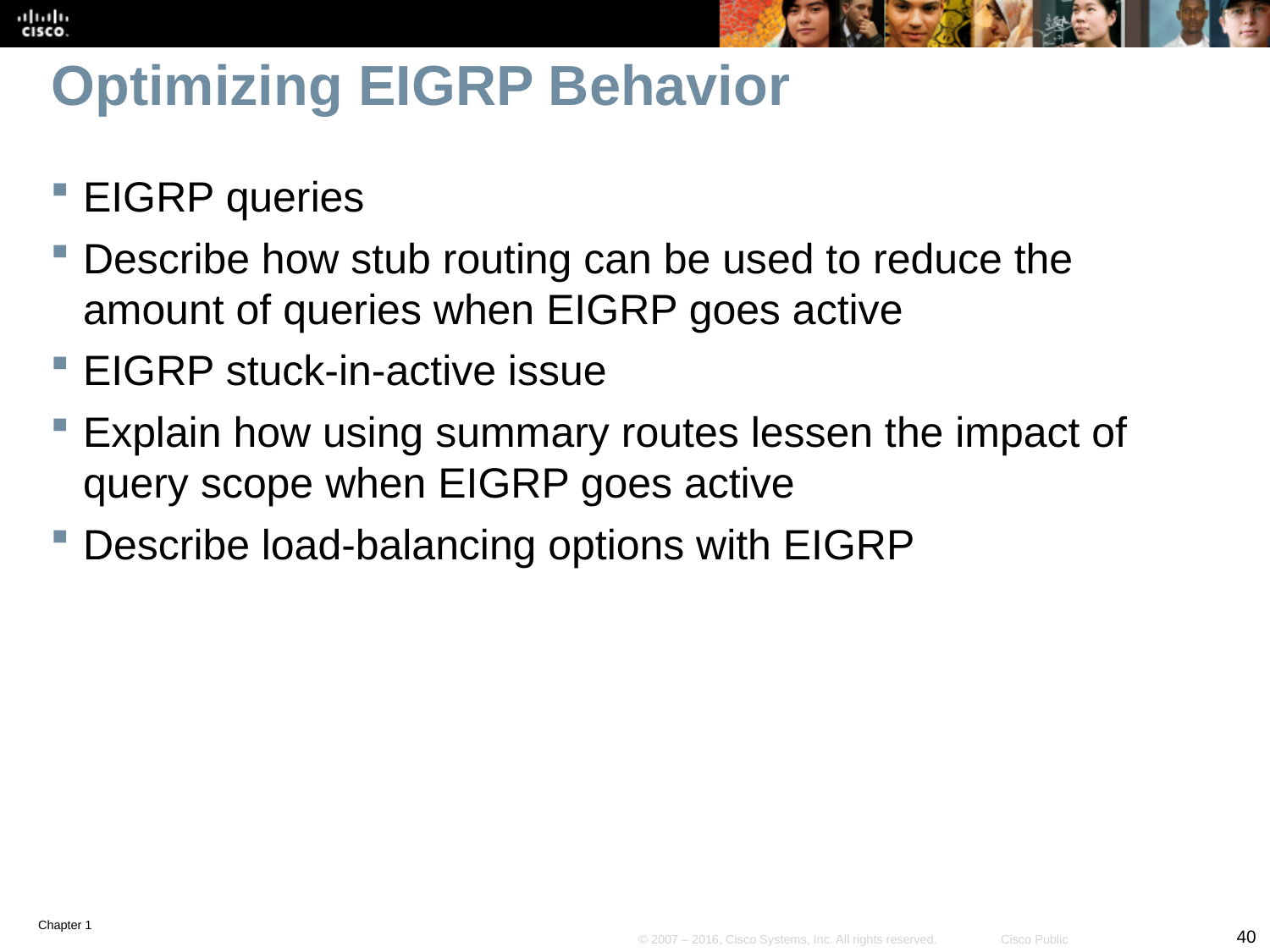

# Optimizing EIGRP Behavior
EIGRP queries
Describe how stub routing can be used to reduce the amount of queries when EIGRP goes active
EIGRP stuck-in-active issue
Explain how using summary routes lessen the impact of query scope when EIGRP goes active
Describe load-balancing options with EIGRP